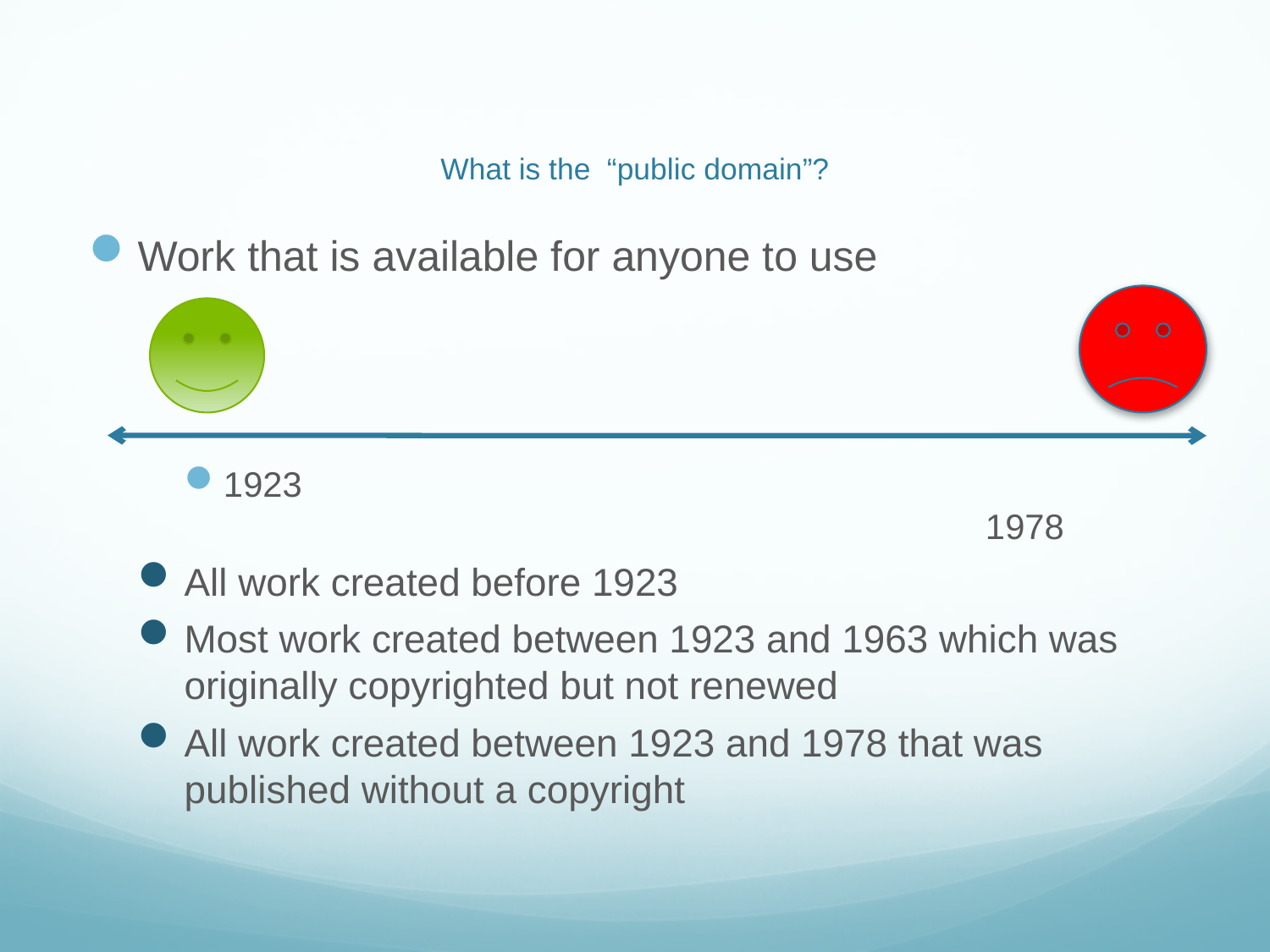

# What is the  “public domain”?
Work that is available for anyone to use

1923													1978
All work created before 1923
Most work created between 1923 and 1963 which was originally copyrighted but not renewed
All work created between 1923 and 1978 that was published without a copyright